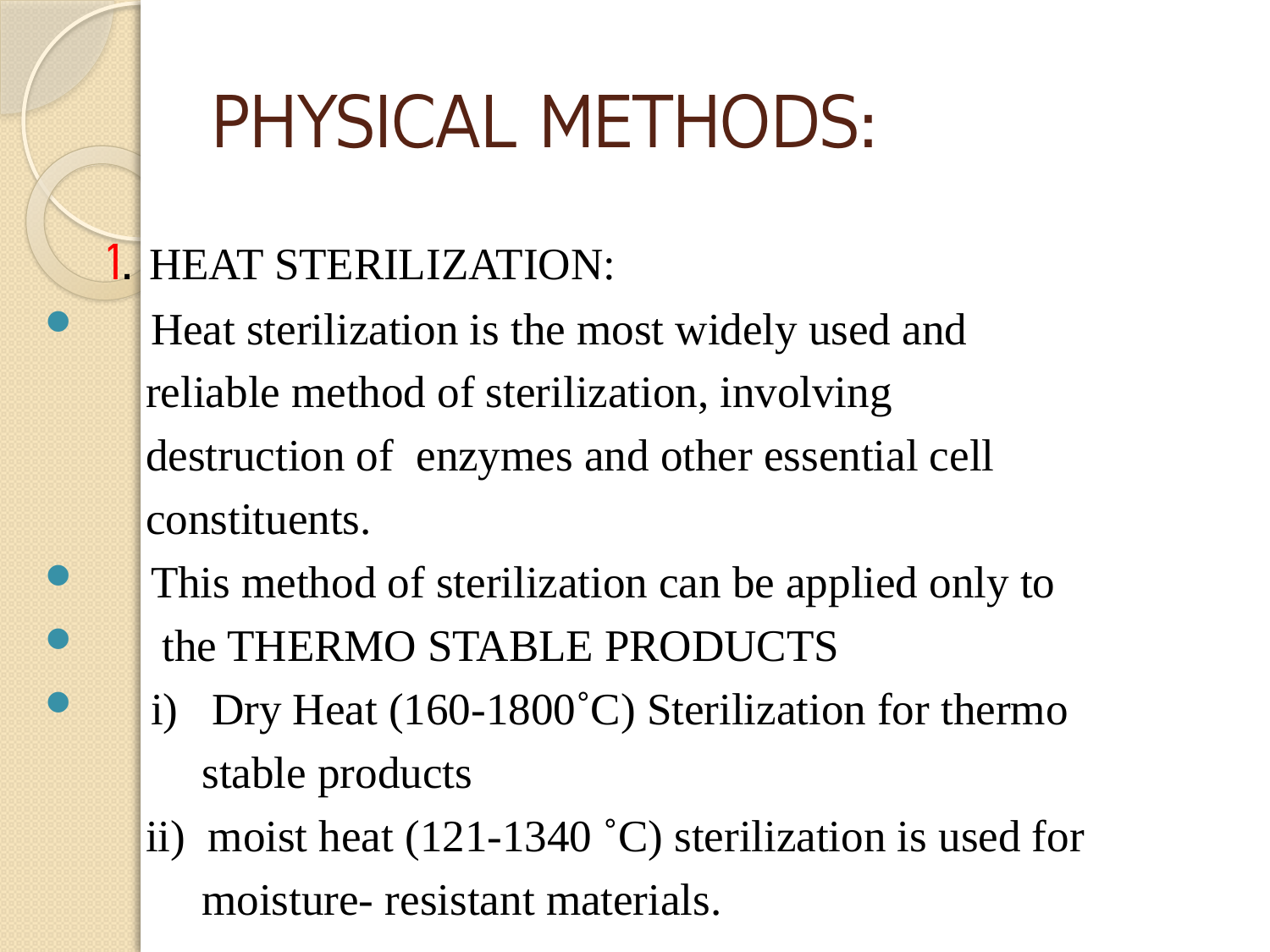

# PHYSICAL METHODS:
    1. HEAT STERILIZATION:
      Heat sterilization is the most widely used and
         reliable method of sterilization, involving
         destruction of  enzymes and other essential cell
         constituents.
      This method of sterilization can be applied only to
       the THERMO STABLE PRODUCTS
      i)   Dry Heat (160-1800˚C) Sterilization for thermo
              stable products
         ii)  moist heat (121-1340 ˚C) sterilization is used for
              moisture- resistant materials.